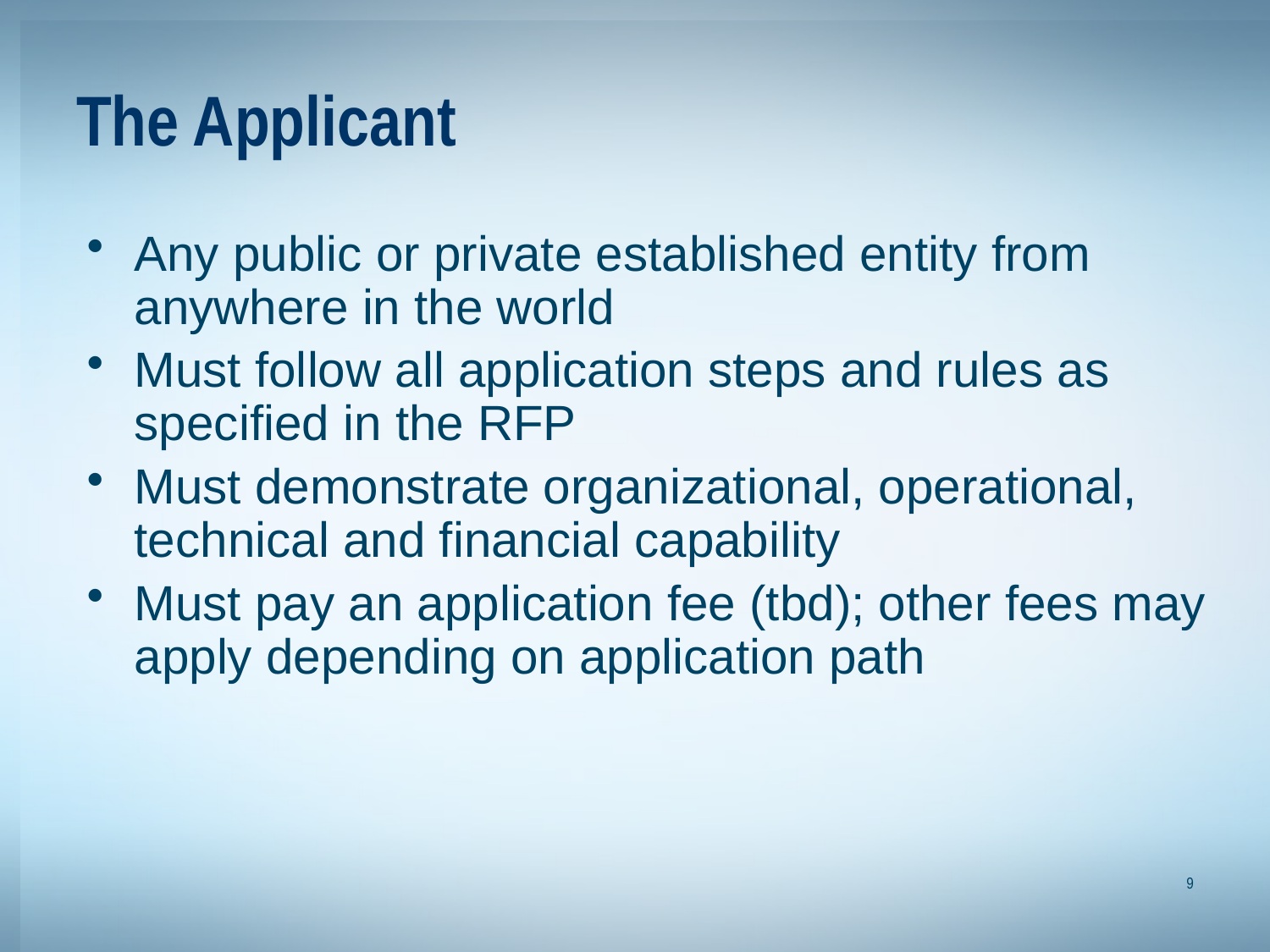

# The Applicant
Any public or private established entity from anywhere in the world
Must follow all application steps and rules as specified in the RFP
Must demonstrate organizational, operational, technical and financial capability
Must pay an application fee (tbd); other fees may apply depending on application path
9